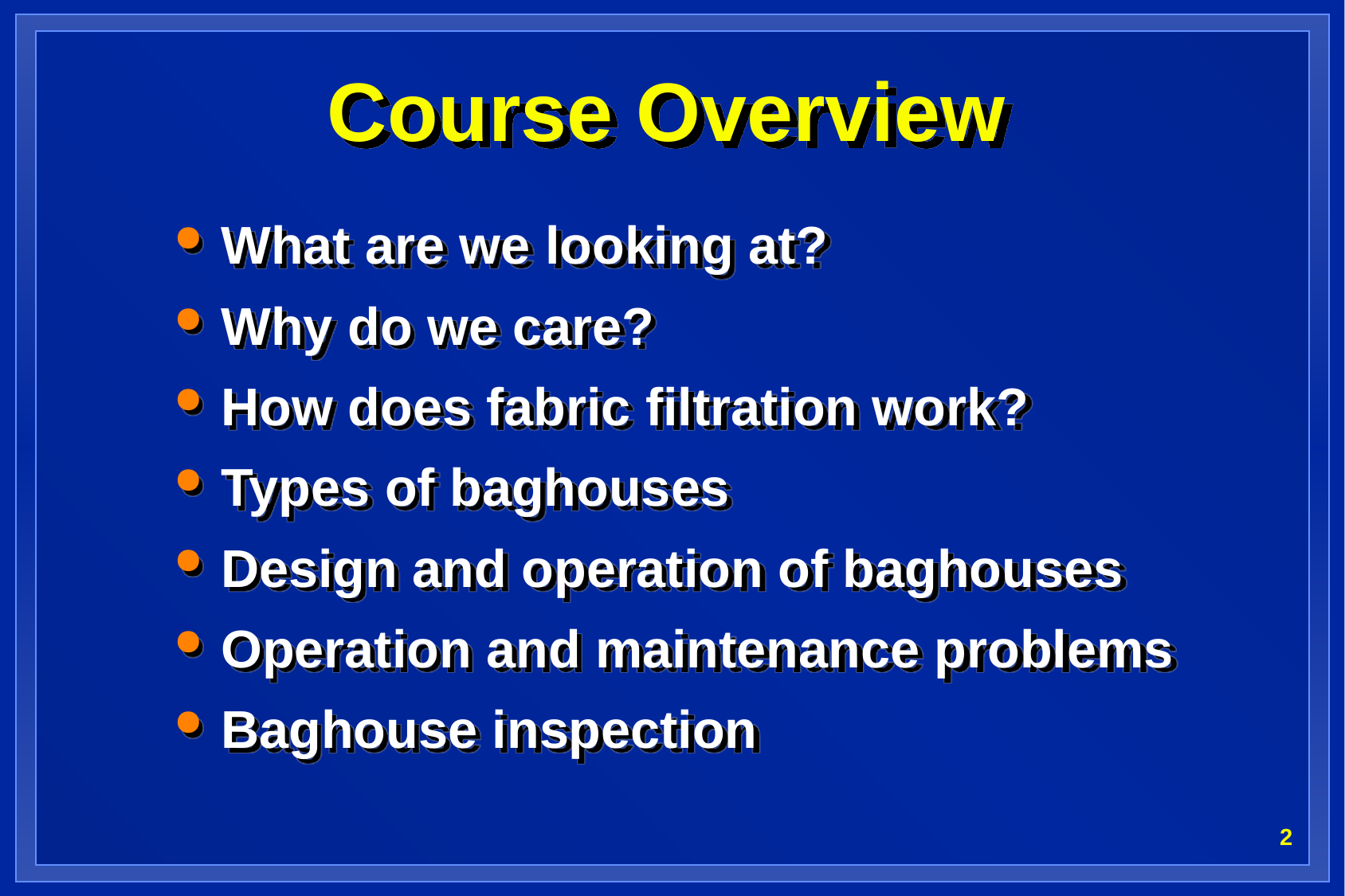

# Course Overview
What are we looking at?
Why do we care?
How does fabric filtration work?
Types of baghouses
Design and operation of baghouses
Operation and maintenance problems
Baghouse inspection
2